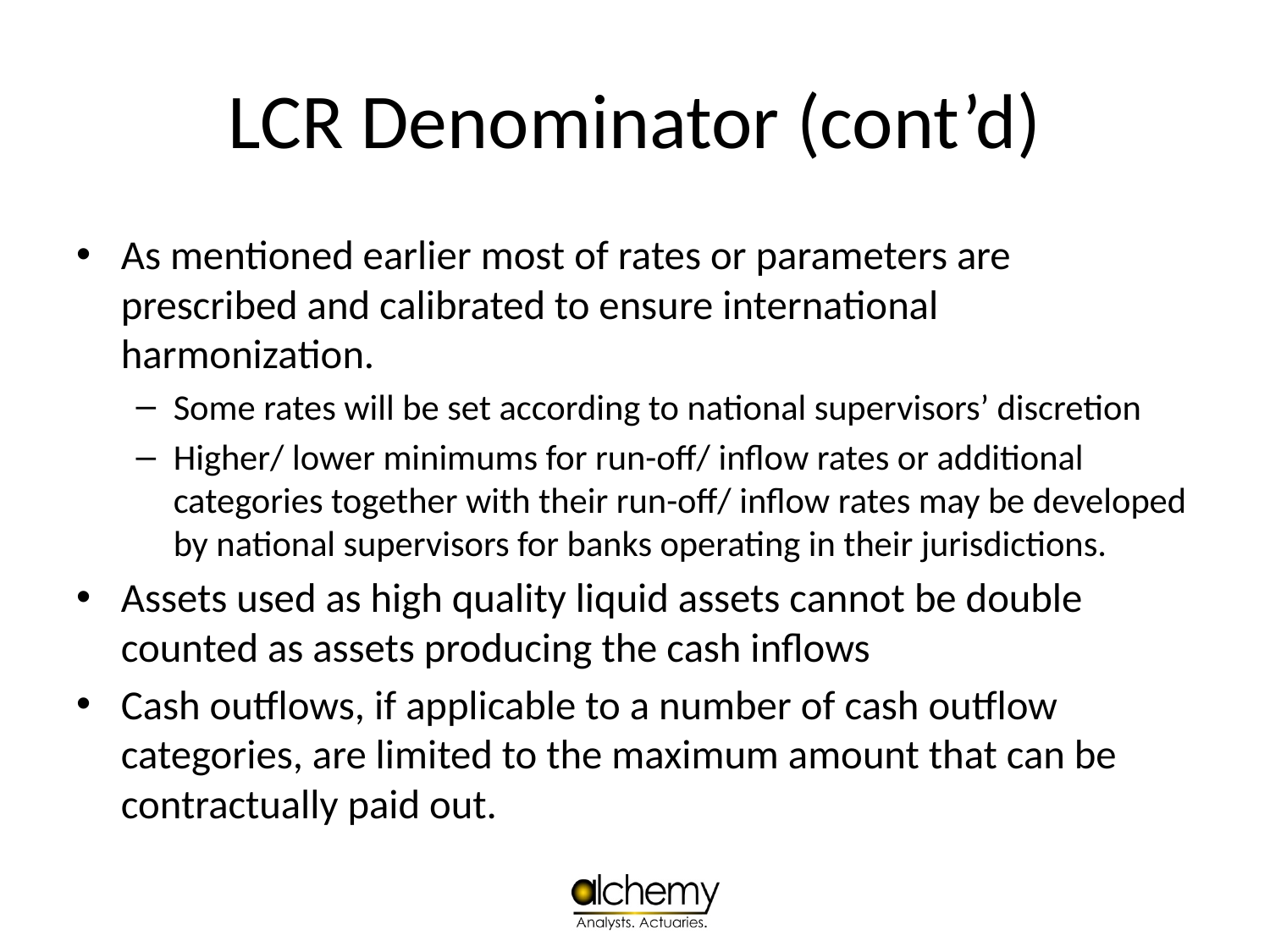

# LCR Denominator (cont’d)
As mentioned earlier most of rates or parameters are prescribed and calibrated to ensure international harmonization.
Some rates will be set according to national supervisors’ discretion
Higher/ lower minimums for run-off/ inflow rates or additional categories together with their run-off/ inflow rates may be developed by national supervisors for banks operating in their jurisdictions.
Assets used as high quality liquid assets cannot be double counted as assets producing the cash inflows
Cash outflows, if applicable to a number of cash outflow categories, are limited to the maximum amount that can be contractually paid out.